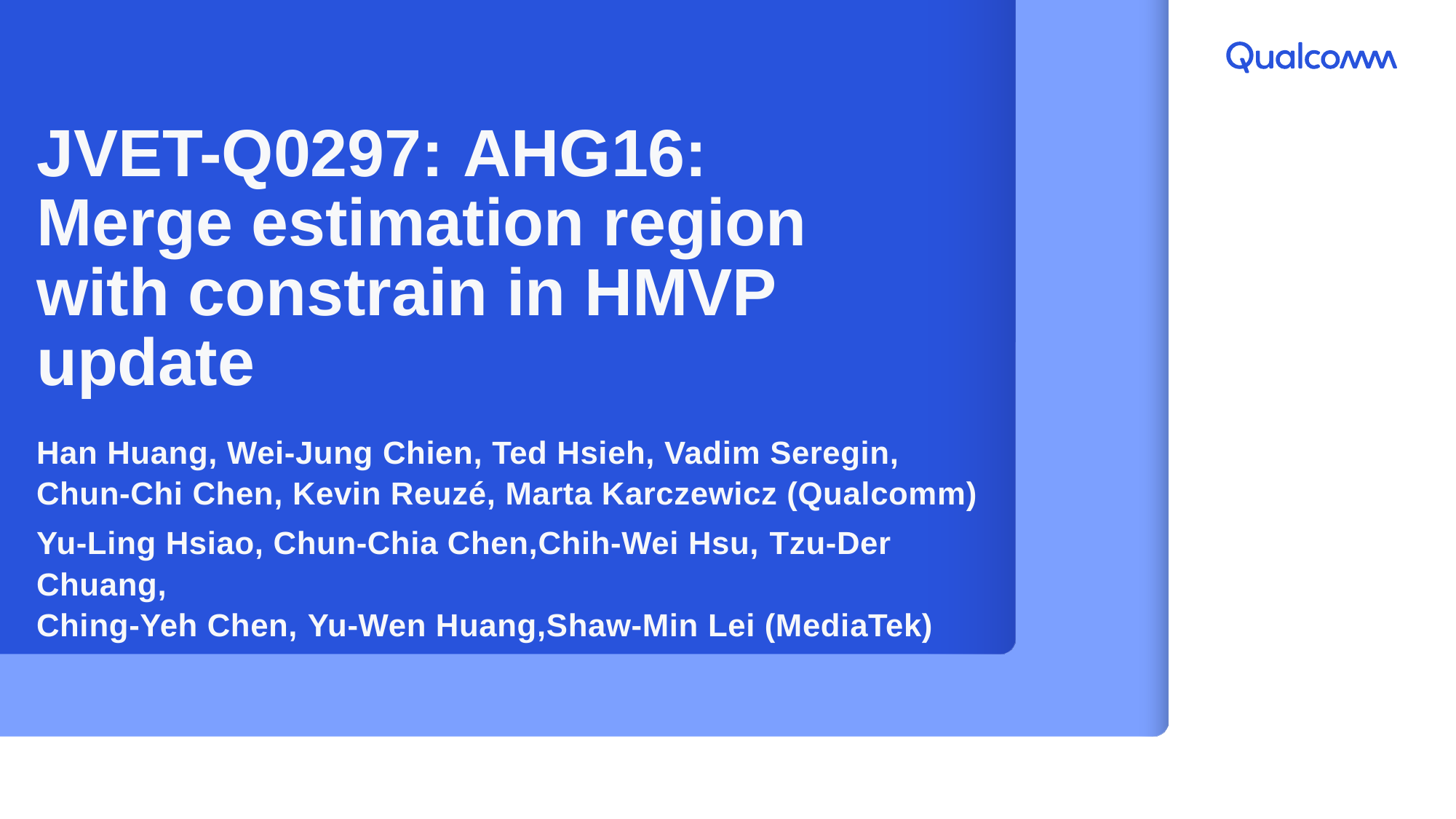

# JVET-Q0297: AHG16: Merge estimation region with constrain in HMVP update
Han Huang, Wei-Jung Chien, Ted Hsieh, Vadim Seregin, Chun-Chi Chen, Kevin Reuzé, Marta Karczewicz (Qualcomm)
Yu-Ling Hsiao, Chun-Chia Chen,Chih-Wei Hsu, Tzu-Der Chuang,
Ching-Yeh Chen, Yu-Wen Huang,Shaw-Min Lei (MediaTek)